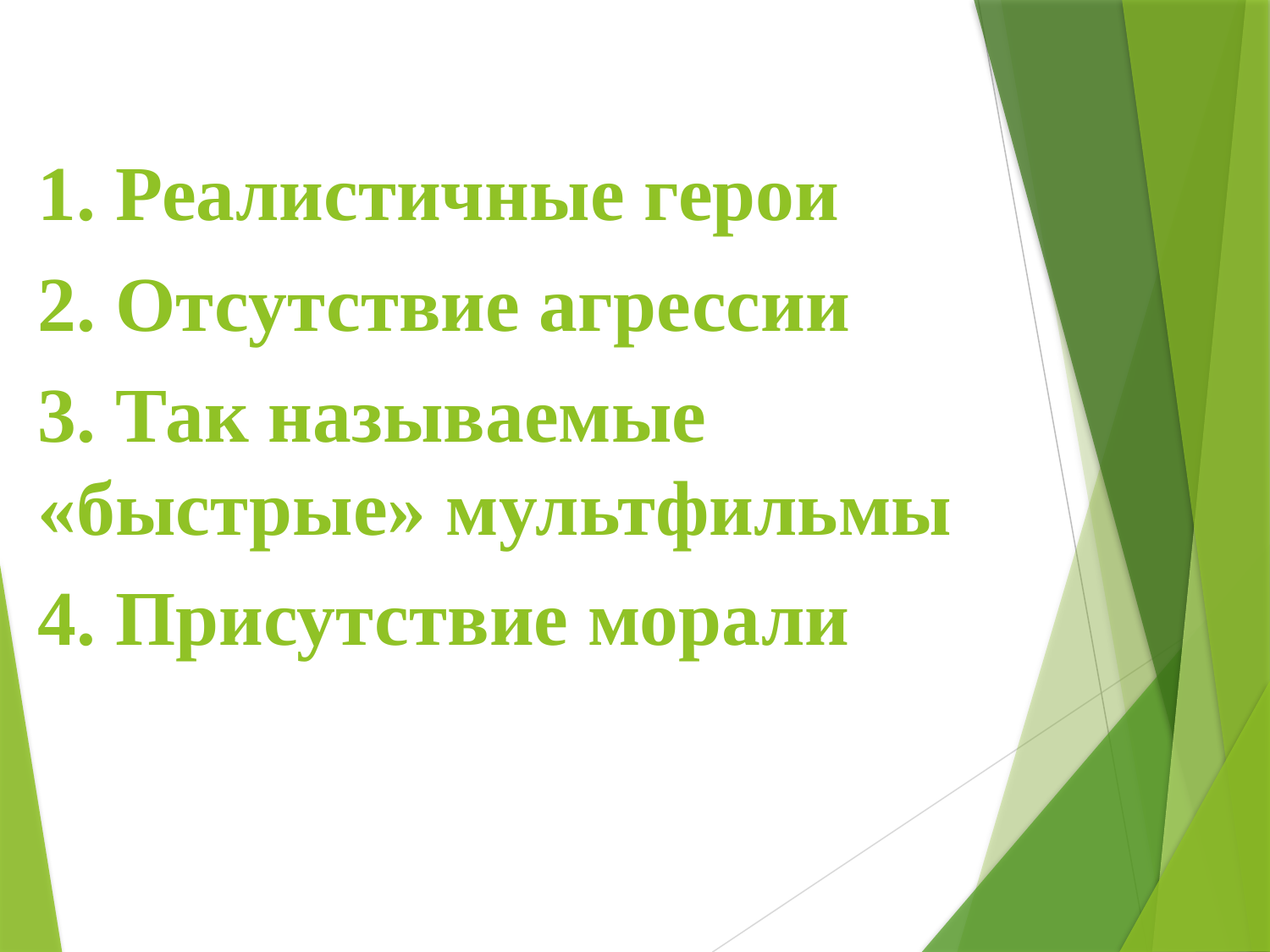

1. Реалистичные герои
2. Отсутствие агрессии
3. Так называемые    «быстрые» мультфильмы
4. Присутствие морали